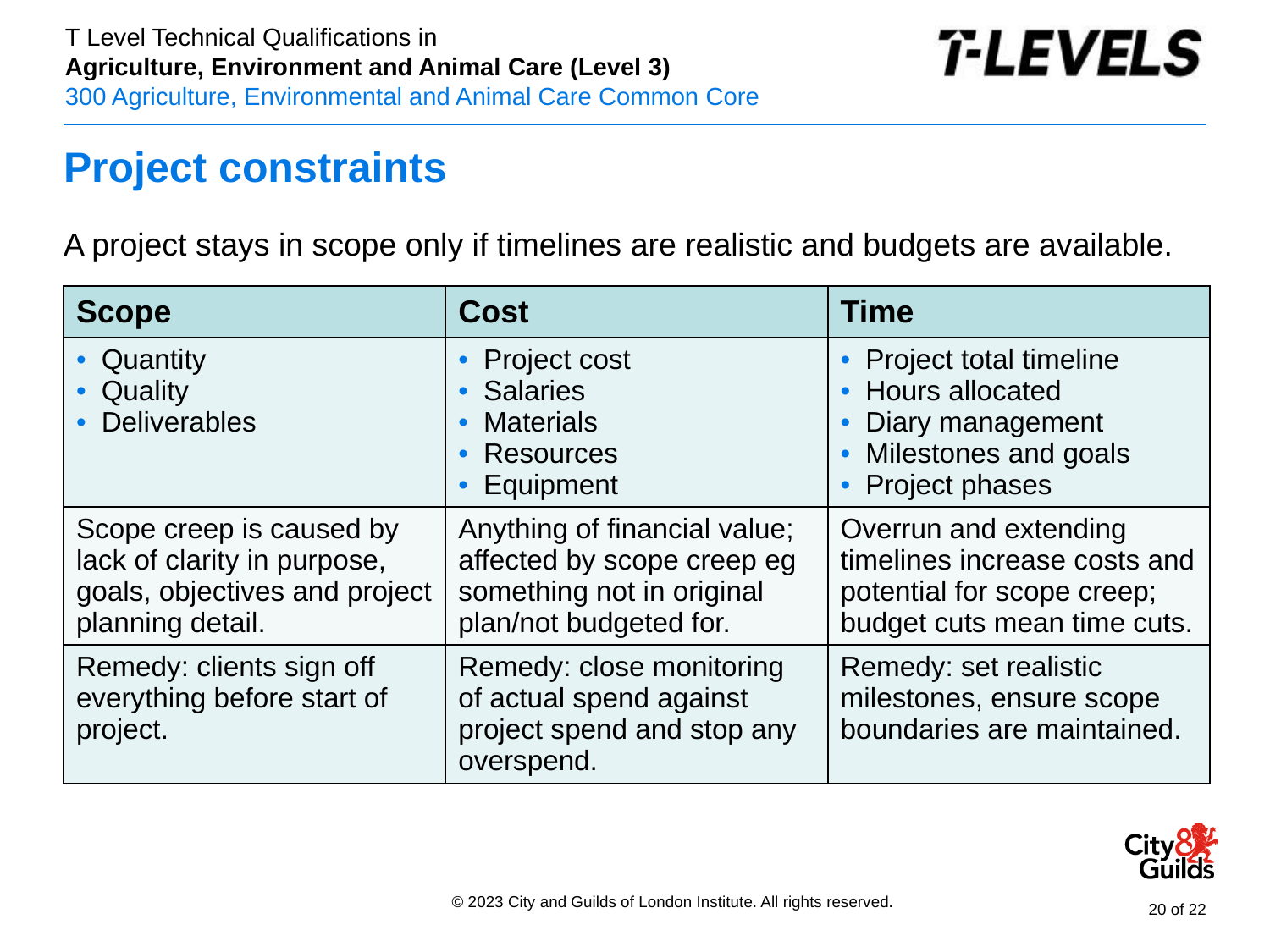

# Project constraints
A project stays in scope only if timelines are realistic and budgets are available.

| Scope | Cost | Time |
| --- | --- | --- |
| Quantity Quality Deliverables | Project cost Salaries Materials Resources Equipment | Project total timeline Hours allocated Diary management Milestones and goals Project phases |
| Scope creep is caused by lack of clarity in purpose, goals, objectives and project planning detail. | Anything of financial value; affected by scope creep eg something not in original plan/not budgeted for. | Overrun and extending timelines increase costs and potential for scope creep; budget cuts mean time cuts. |
| Remedy: clients sign off everything before start of project. | Remedy: close monitoring of actual spend against project spend and stop any overspend. | Remedy: set realistic milestones, ensure scope boundaries are maintained. |